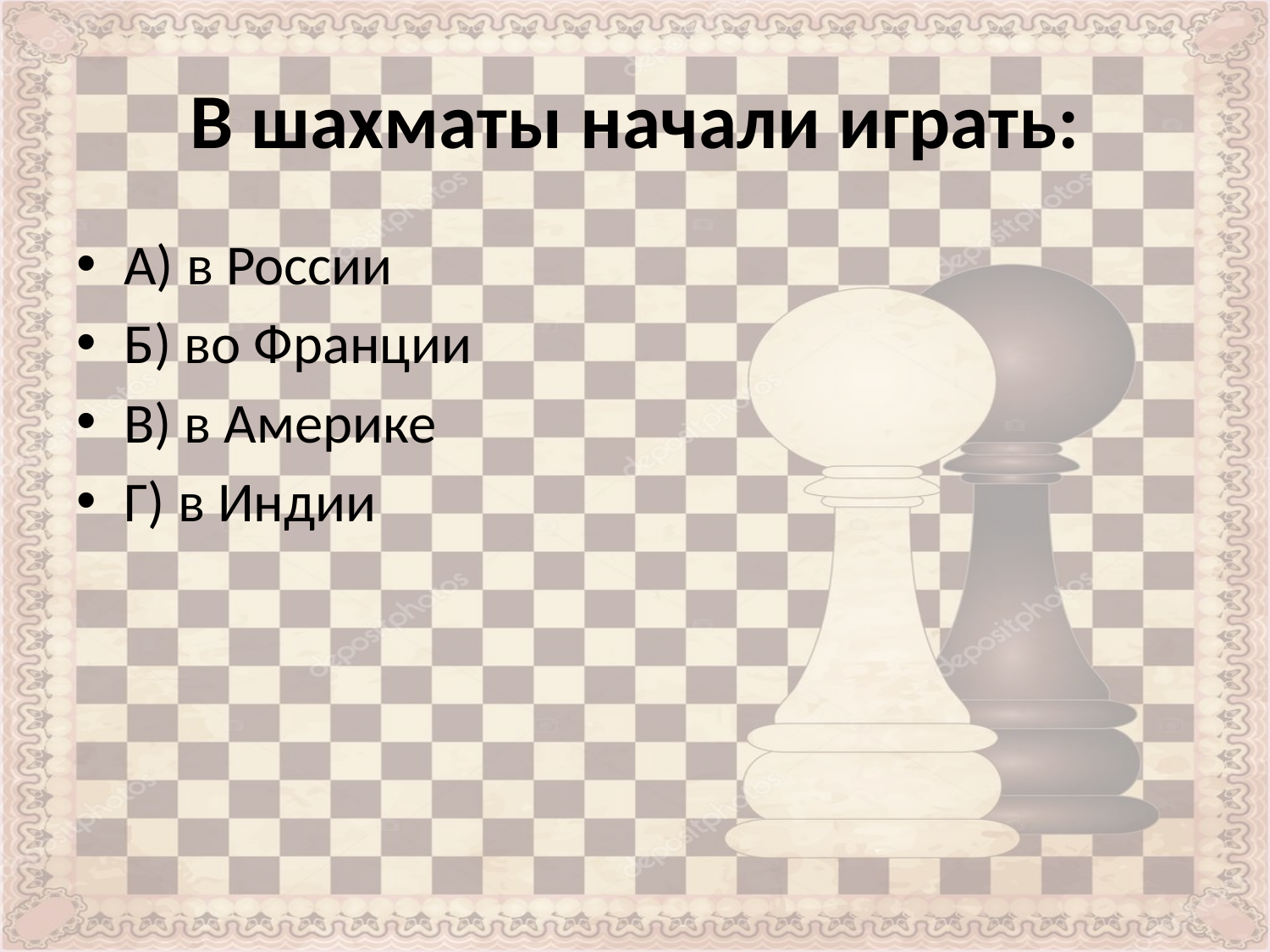

# В шахматы начали играть:
А) в России
Б) во Франции
В) в Америке
Г) в Индии